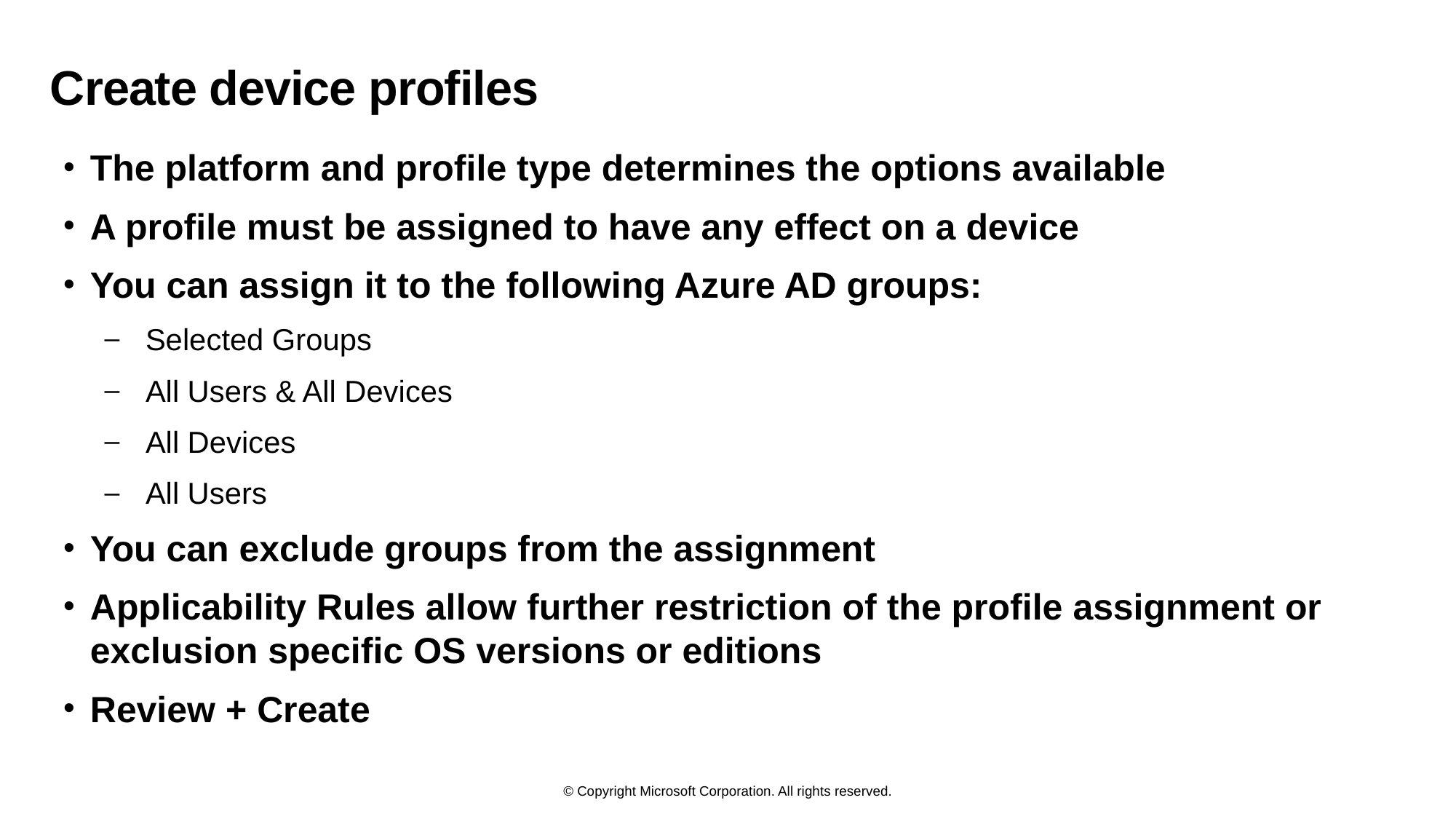

# Create device profiles
The platform and profile type determines the options available
A profile must be assigned to have any effect on a device
You can assign it to the following Azure AD groups:
Selected Groups
All Users & All Devices
All Devices
All Users
You can exclude groups from the assignment
Applicability Rules allow further restriction of the profile assignment or exclusion specific OS versions or editions
Review + Create